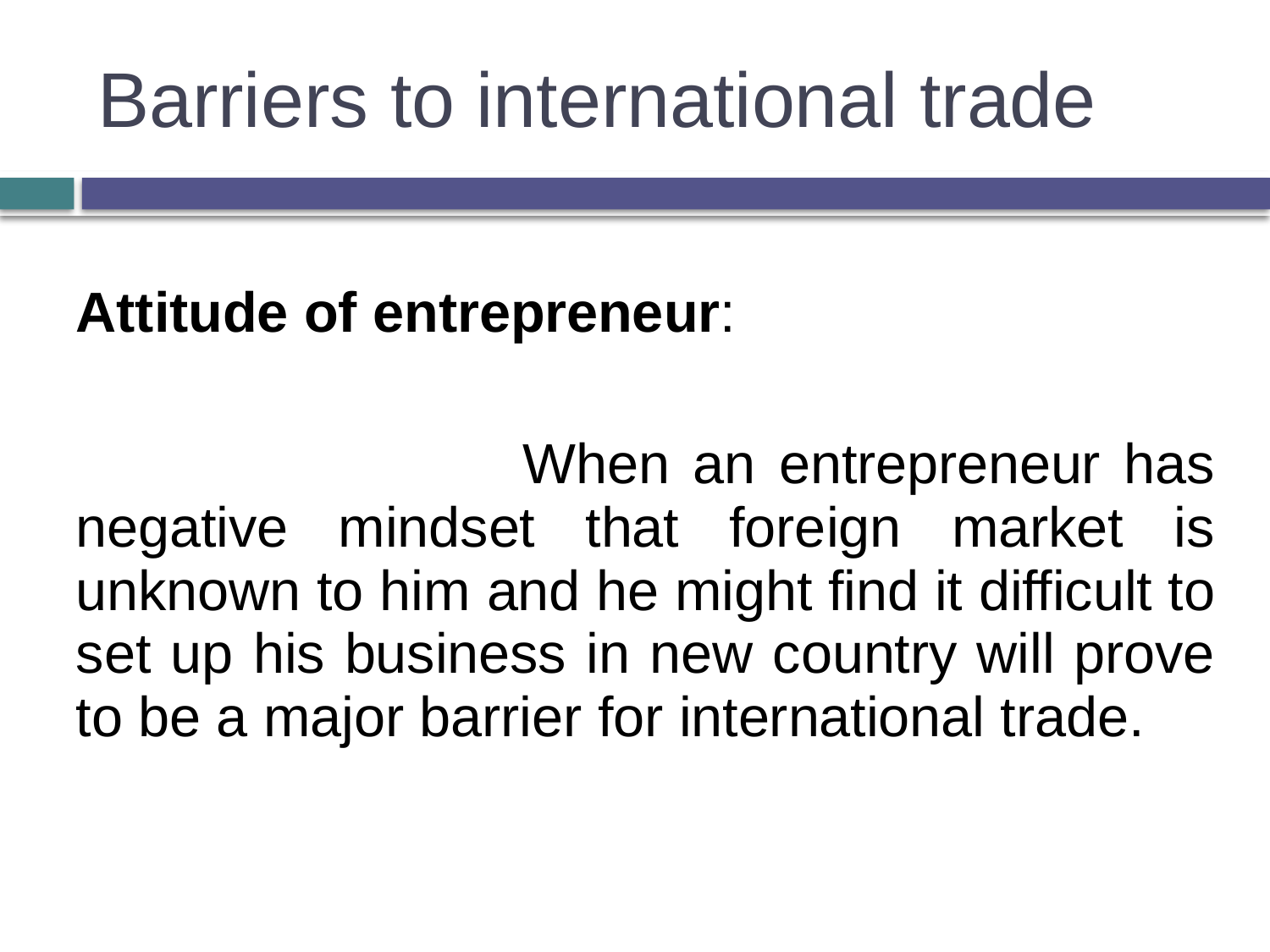

# Barriers to international trade
Attitude of entrepreneur:

                   When an entrepreneur has negative mindset that foreign market is unknown to him and he might find it difficult to set up his business in new country will prove to be a major barrier for international trade.